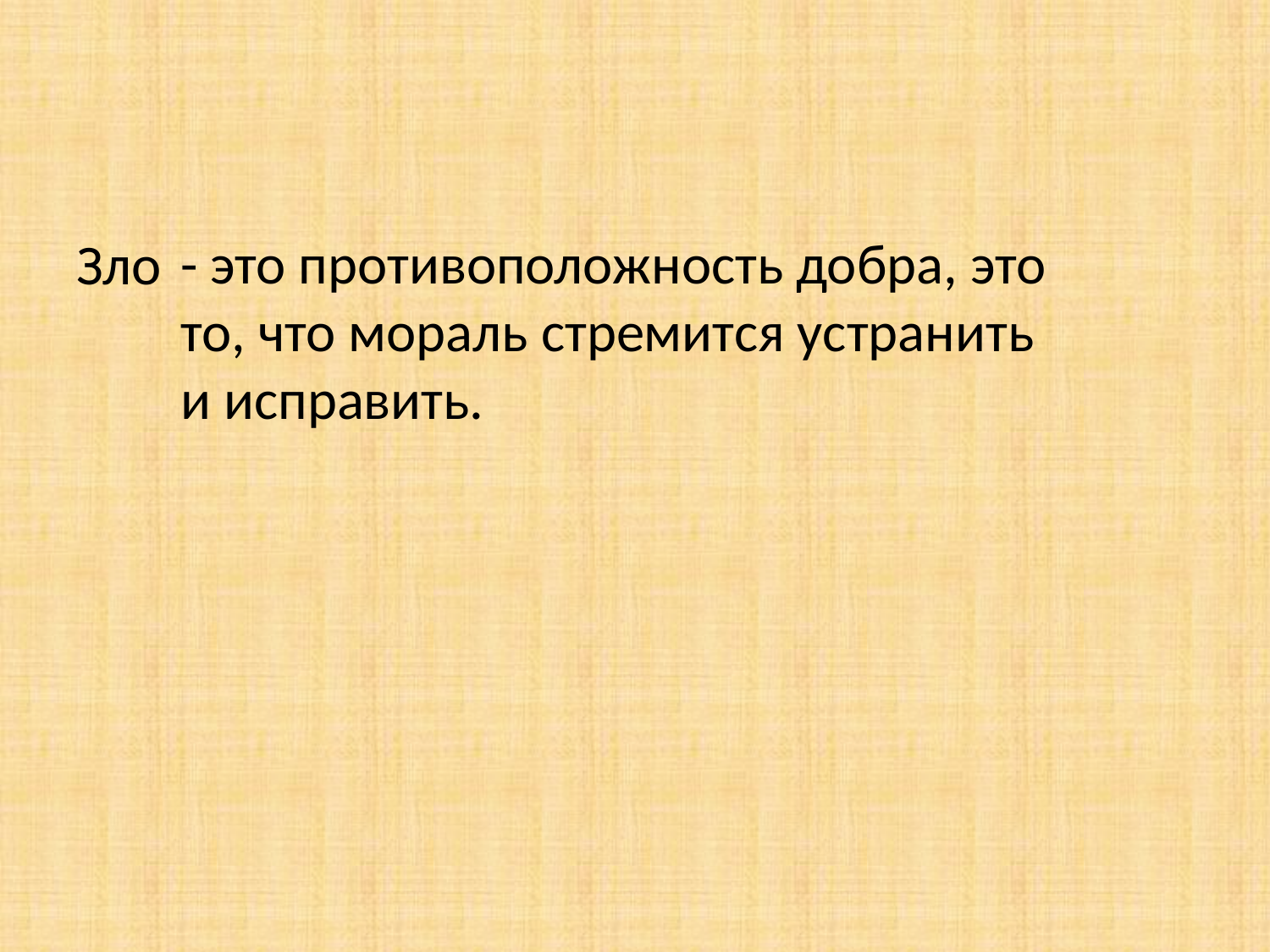

- это противоположность добра, это то, что мораль стремится устранить и исправить.

Зло